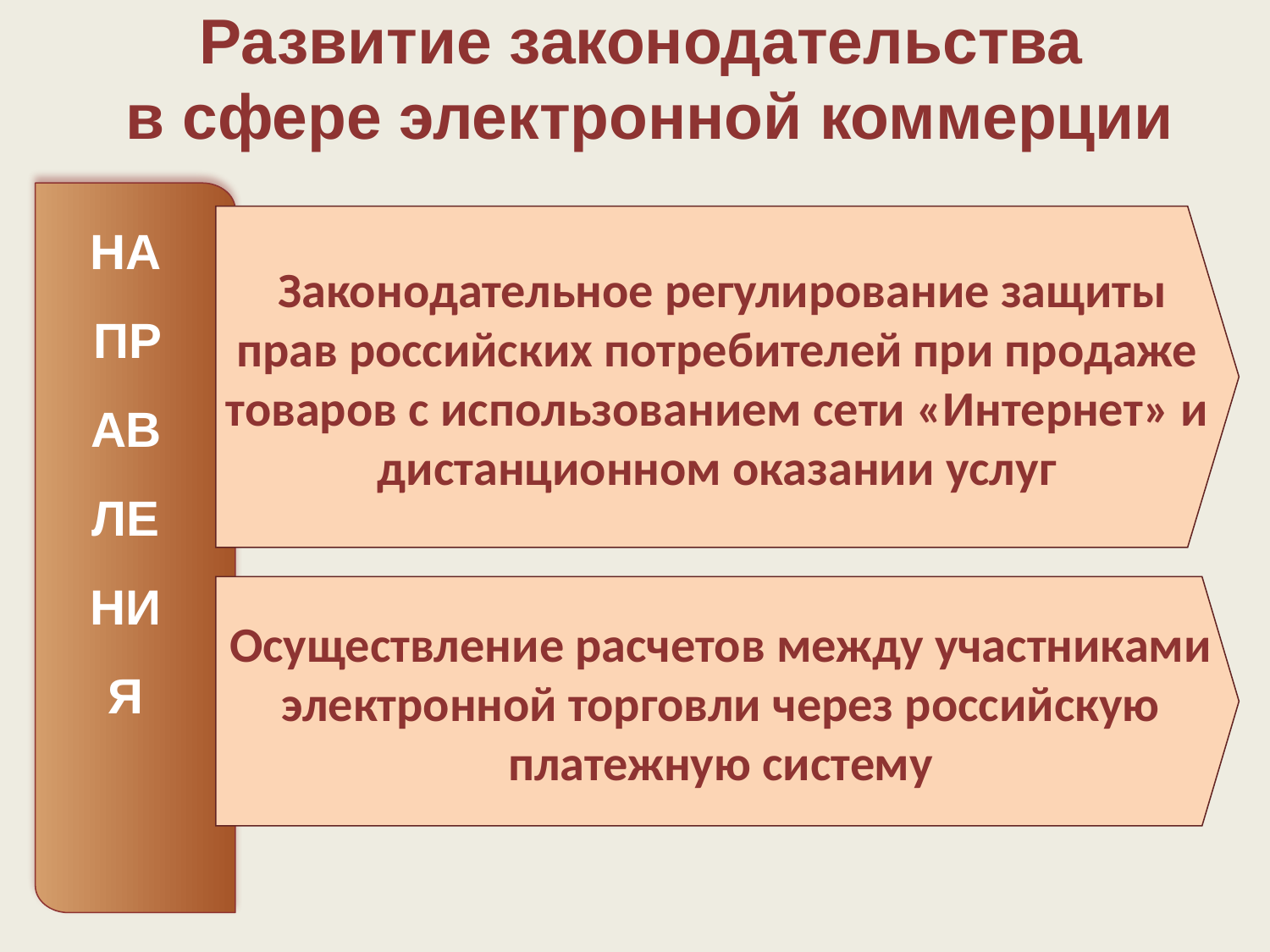

Развитие законодательства
в сфере электронной коммерции

НАПРАВЛЕНИЯ
 Законодательное регулирование защиты прав российских потребителей при продаже товаров с использованием сети «Интернет» и дистанционном оказании услуг

Осуществление расчетов между участниками электронной торговли через российскую платежную систему